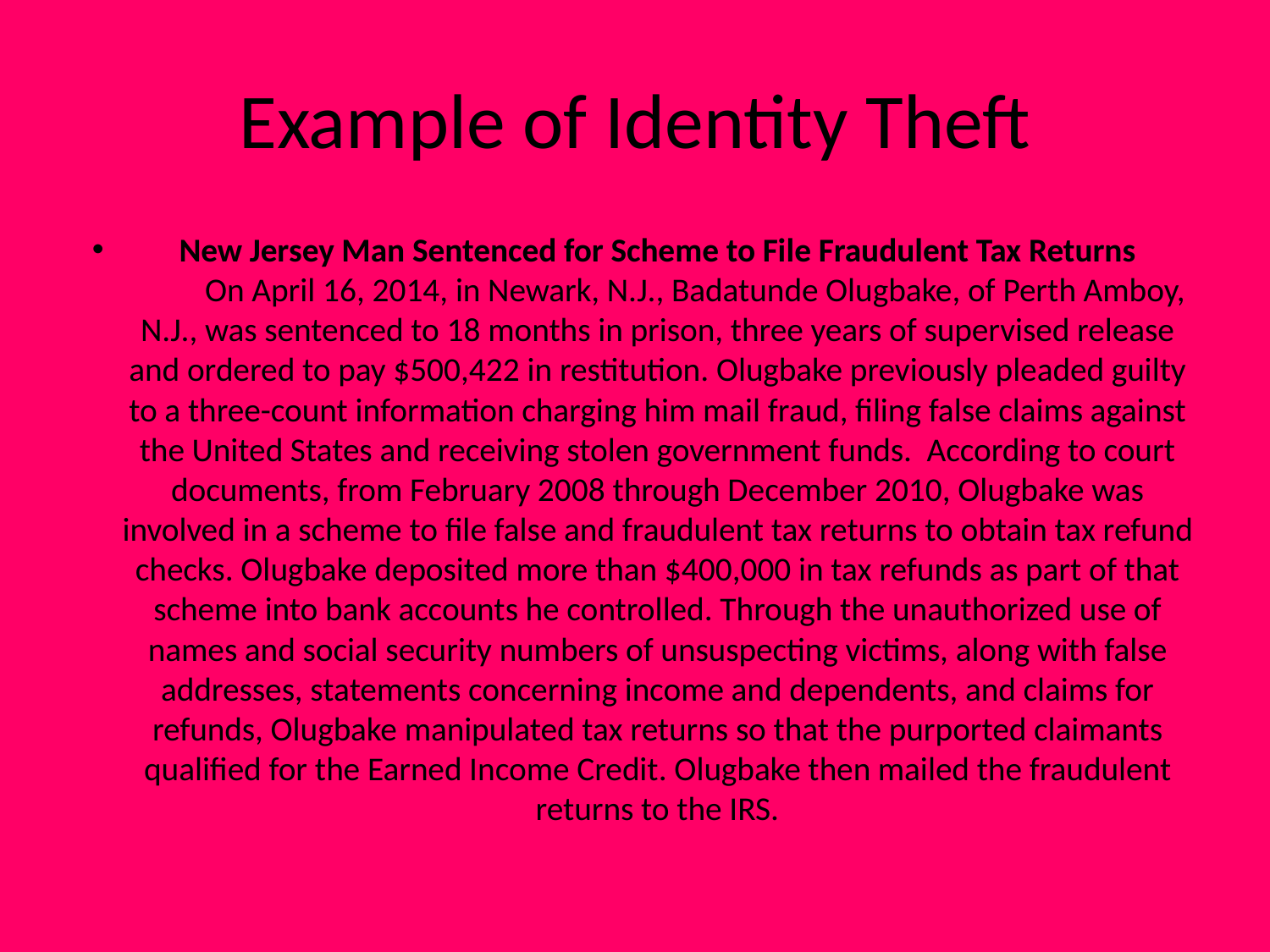

# Example of Identity Theft
New Jersey Man Sentenced for Scheme to File Fraudulent Tax Returns
	On April 16, 2014, in Newark, N.J., Badatunde Olugbake, of Perth Amboy, N.J., was sentenced to 18 months in prison, three years of supervised release and ordered to pay $500,422 in restitution. Olugbake previously pleaded guilty to a three-count information charging him mail fraud, filing false claims against the United States and receiving stolen government funds.  According to court documents, from February 2008 through December 2010, Olugbake was involved in a scheme to file false and fraudulent tax returns to obtain tax refund checks. Olugbake deposited more than $400,000 in tax refunds as part of that scheme into bank accounts he controlled. Through the unauthorized use of names and social security numbers of unsuspecting victims, along with false addresses, statements concerning income and dependents, and claims for refunds, Olugbake manipulated tax returns so that the purported claimants qualified for the Earned Income Credit. Olugbake then mailed the fraudulent returns to the IRS.